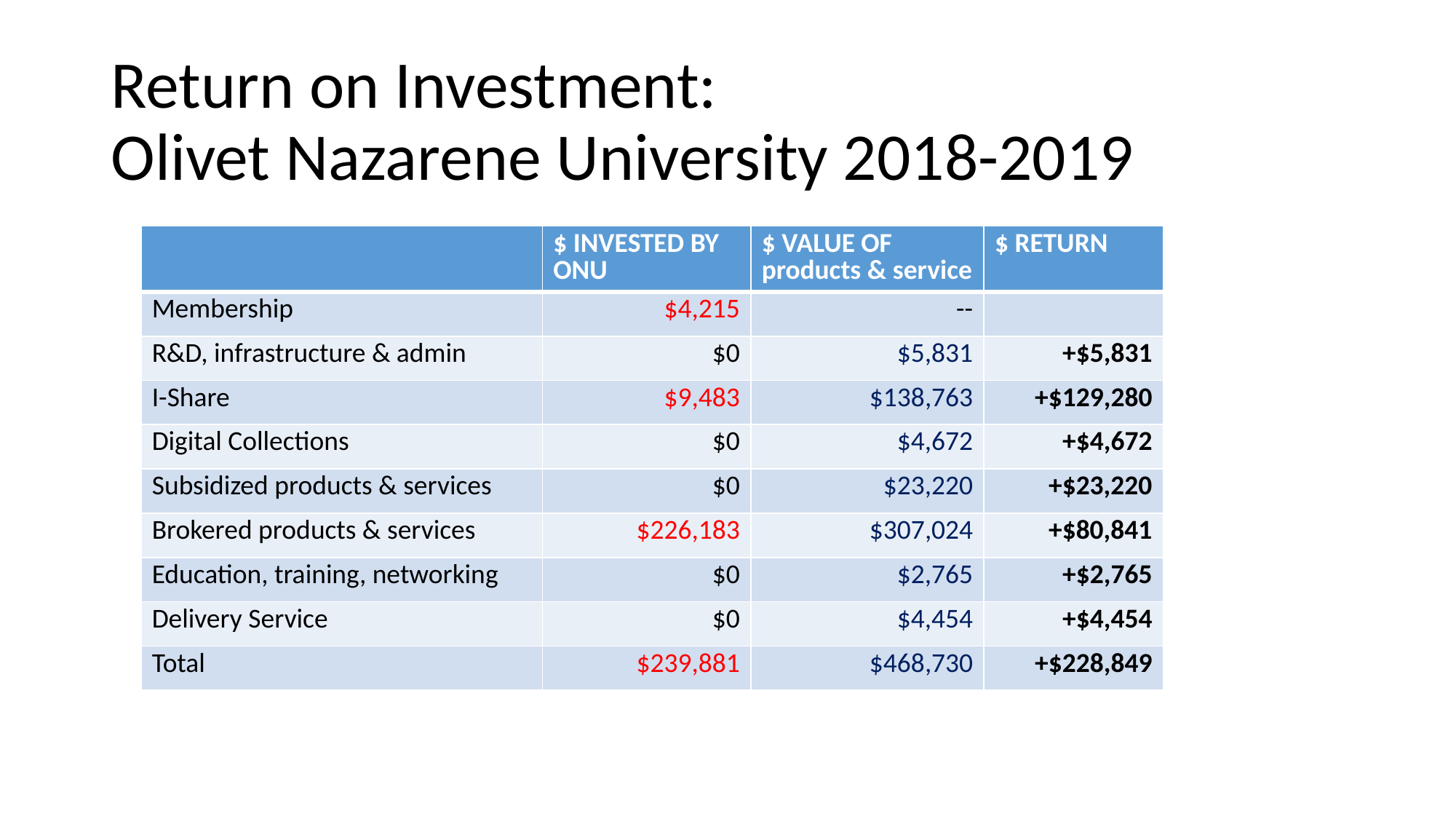

# Return on Investment: Olivet Nazarene University 2018-2019
|  | $ INVESTED BY ONU | $ VALUE OF products & service | $ RETURN |
| --- | --- | --- | --- |
| Membership | $4,215 | -- |  |
| R&D, infrastructure & admin | $0 | $5,831 | +$5,831 |
| I-Share | $9,483 | $138,763 | +$129,280 |
| Digital Collections | $0 | $4,672 | +$4,672 |
| Subsidized products & services | $0 | $23,220 | +$23,220 |
| Brokered products & services | $226,183 | $307,024 | +$80,841 |
| Education, training, networking | $0 | $2,765 | +$2,765 |
| Delivery Service | $0 | $4,454 | +$4,454 |
| Total | $239,881 | $468,730 | +$228,849 |